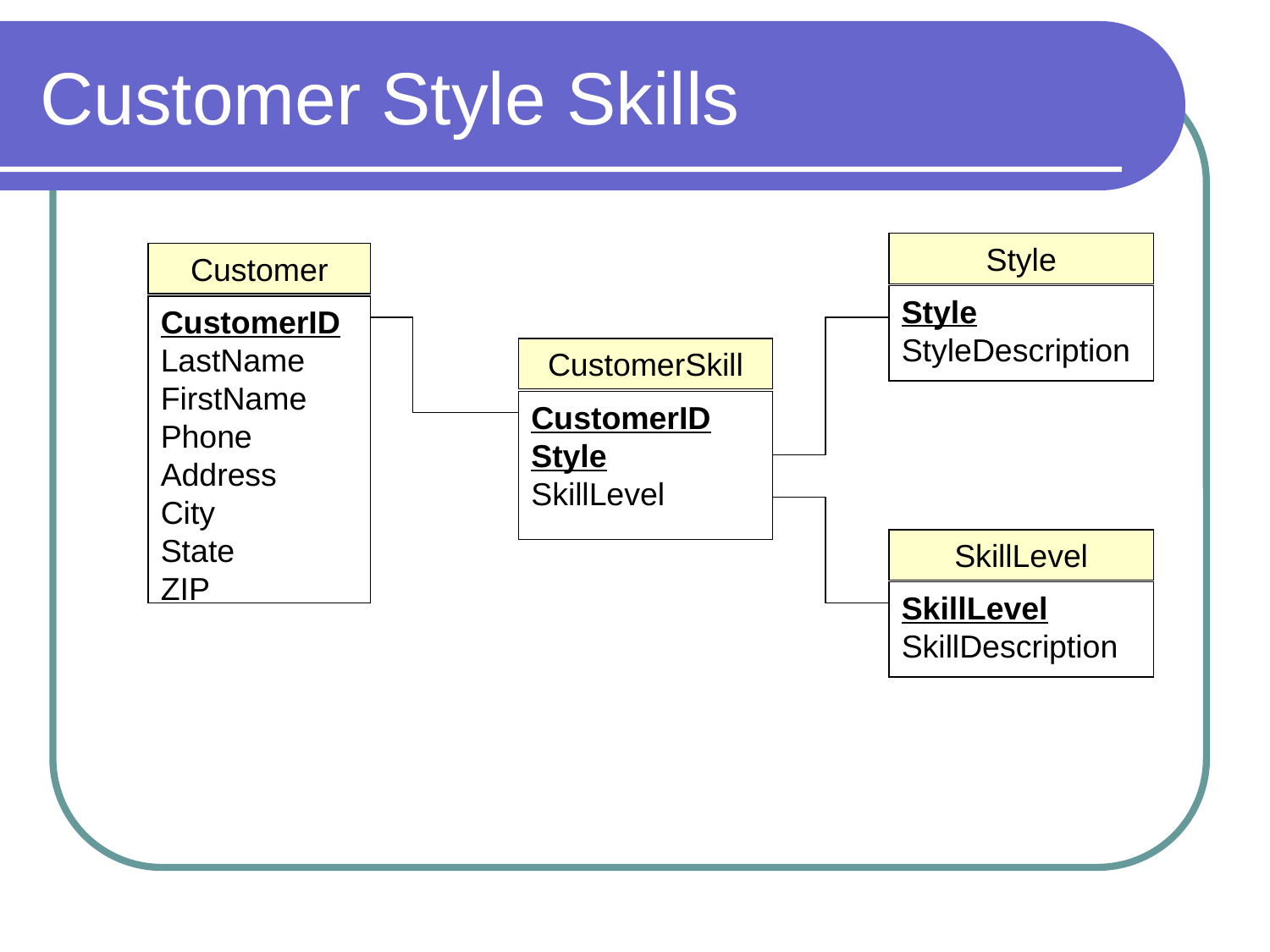

# Customer Style Skills
Style
Customer
Style
StyleDescription
CustomerID
LastName
FirstName
Phone
Address
City
State
ZIP

CustomerSkill
CustomerID
Style
SkillLevel

SkillLevel
SkillLevel
SkillDescription